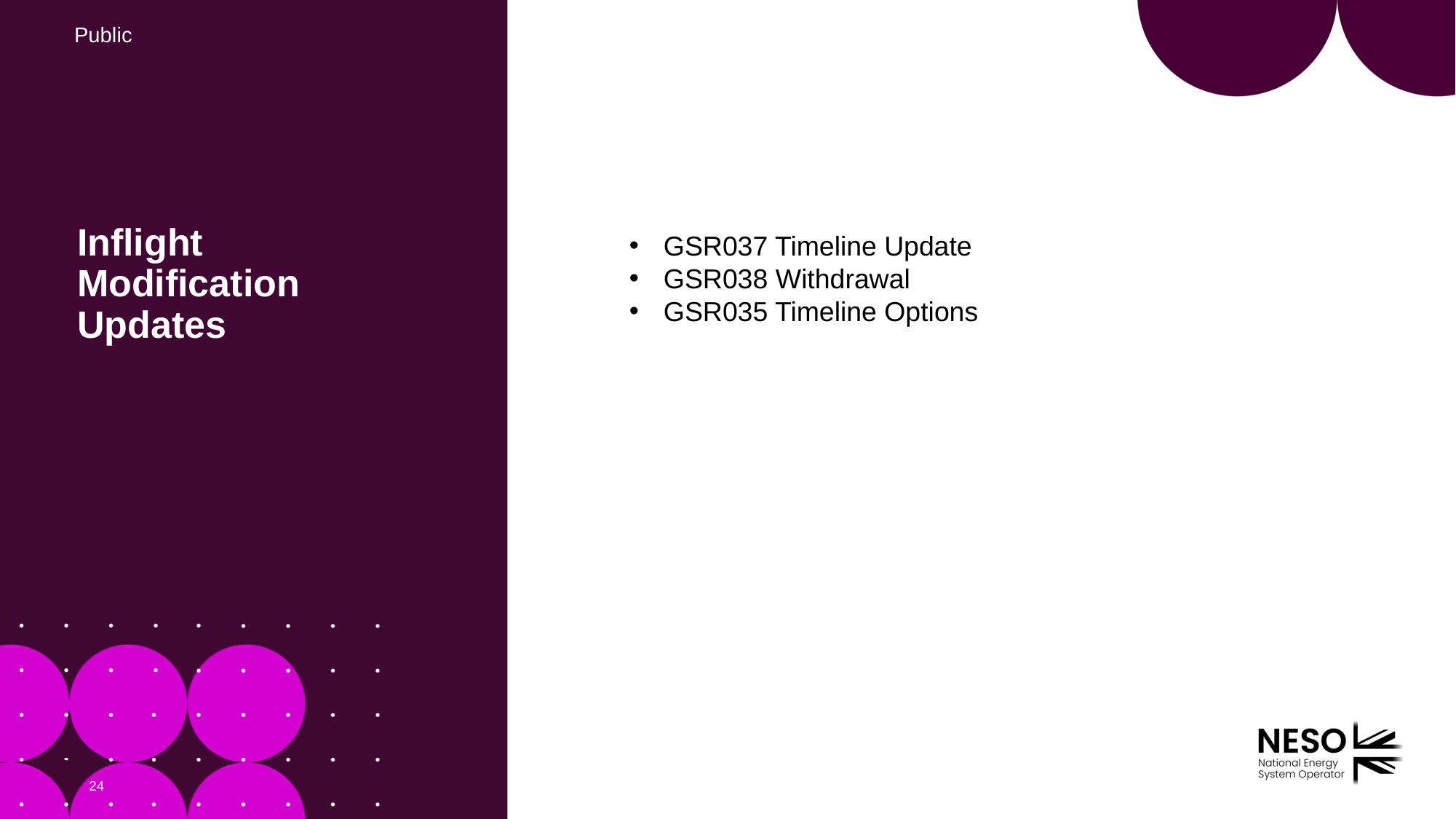

# Inflight Modification Updates
GSR037 Timeline Update
GSR038 Withdrawal
GSR035 Timeline Options